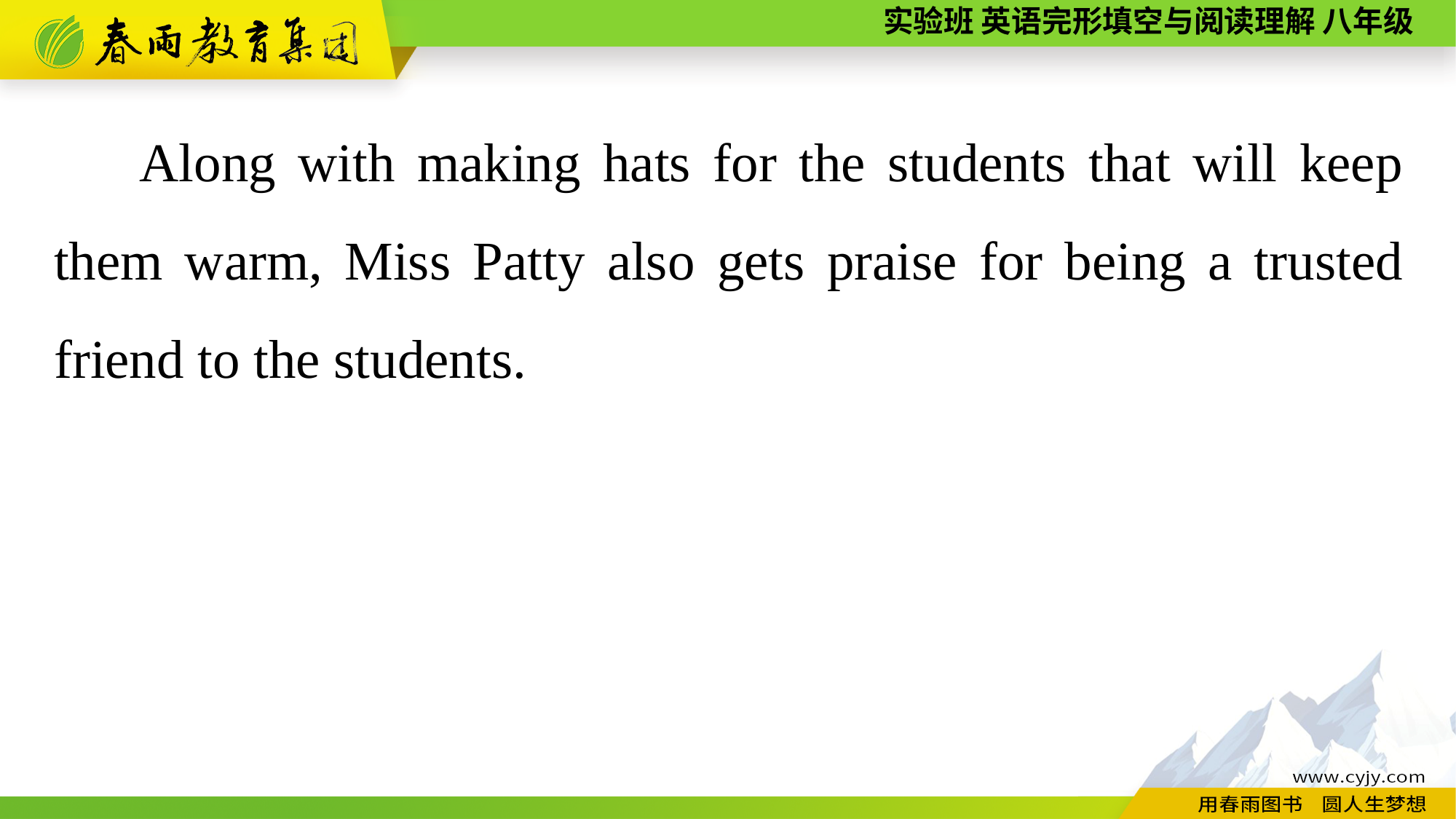

Along with making hats for the students that will keep them warm, Miss Patty also gets praise for being a trusted friend to the students.